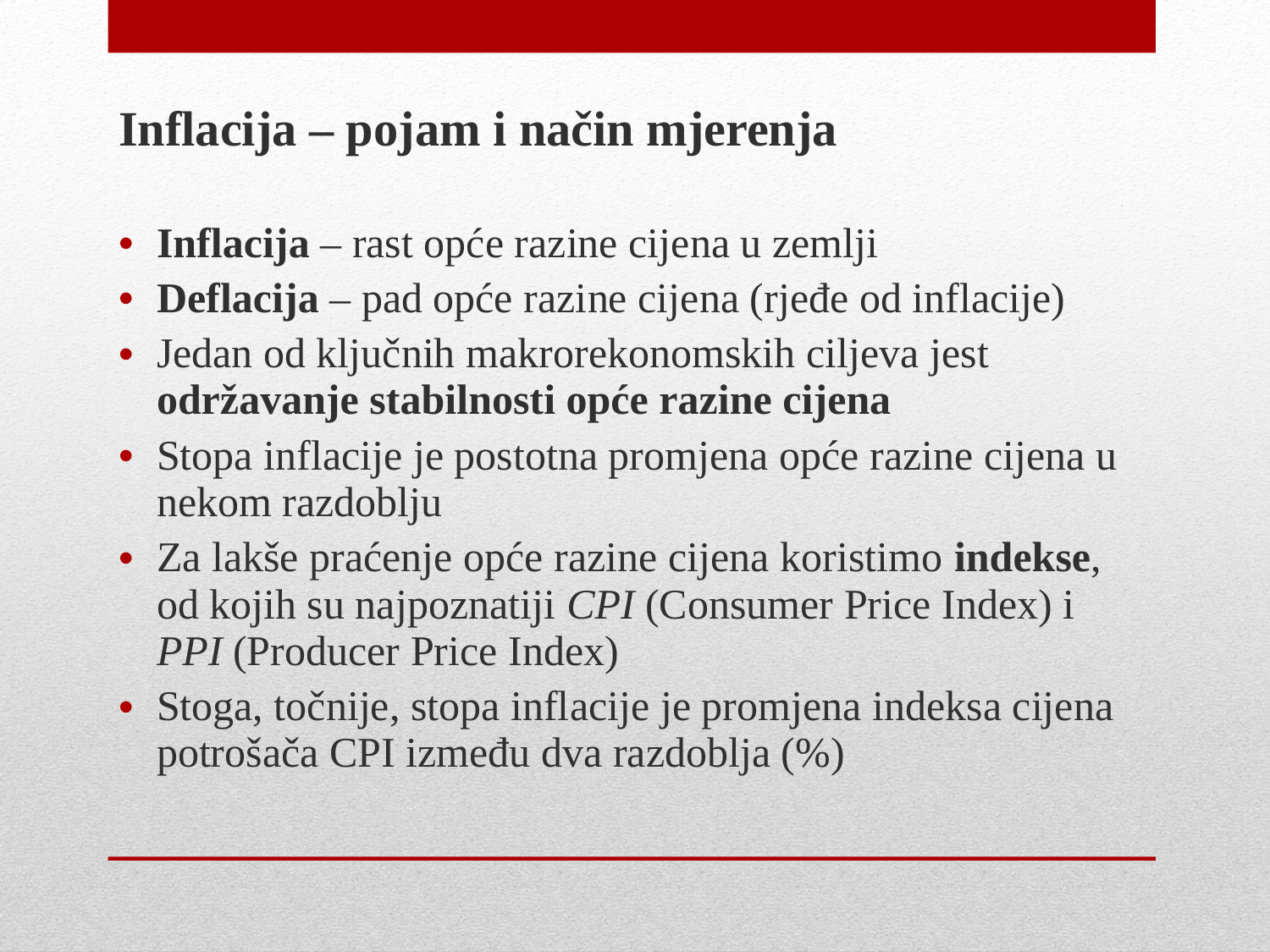

Inflacija – pojam i način mjerenja

Inflacija – rast opće razine cijena u zemlji
Deflacija – pad opće razine cijena (rjeđe od inflacije)
Jedan od ključnih makrorekonomskih ciljeva jest održavanje stabilnosti opće razine cijena
Stopa inflacije je postotna promjena opće razine cijena u nekom razdoblju
Za lakše praćenje opće razine cijena koristimo indekse, od kojih su najpoznatiji CPI (Consumer Price Index) i PPI (Producer Price Index)
Stoga, točnije, stopa inflacije je promjena indeksa cijena potrošača CPI između dva razdoblja (%)